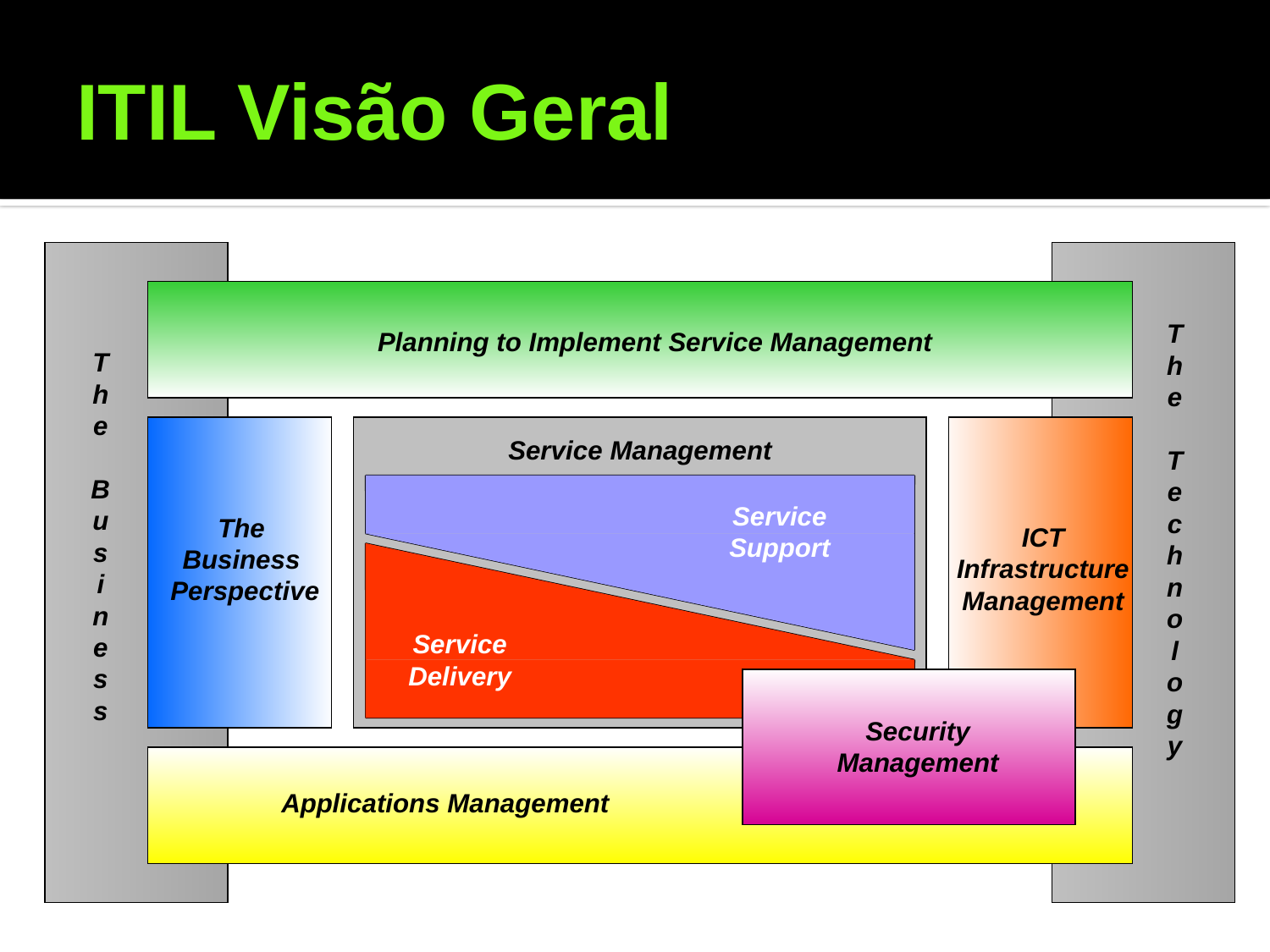

# ITIL Visão Geral

T
h
e

T
e
c
h
n
o
l
o
g
y
Planning to Implement Service Management
T
h
e

B
u
s
i
n
e
s
s

Service Management

Service
Support
The
Business
Perspective
ICT
Infrastructure
Management

Service
Delivery

Security Management

Applications Management